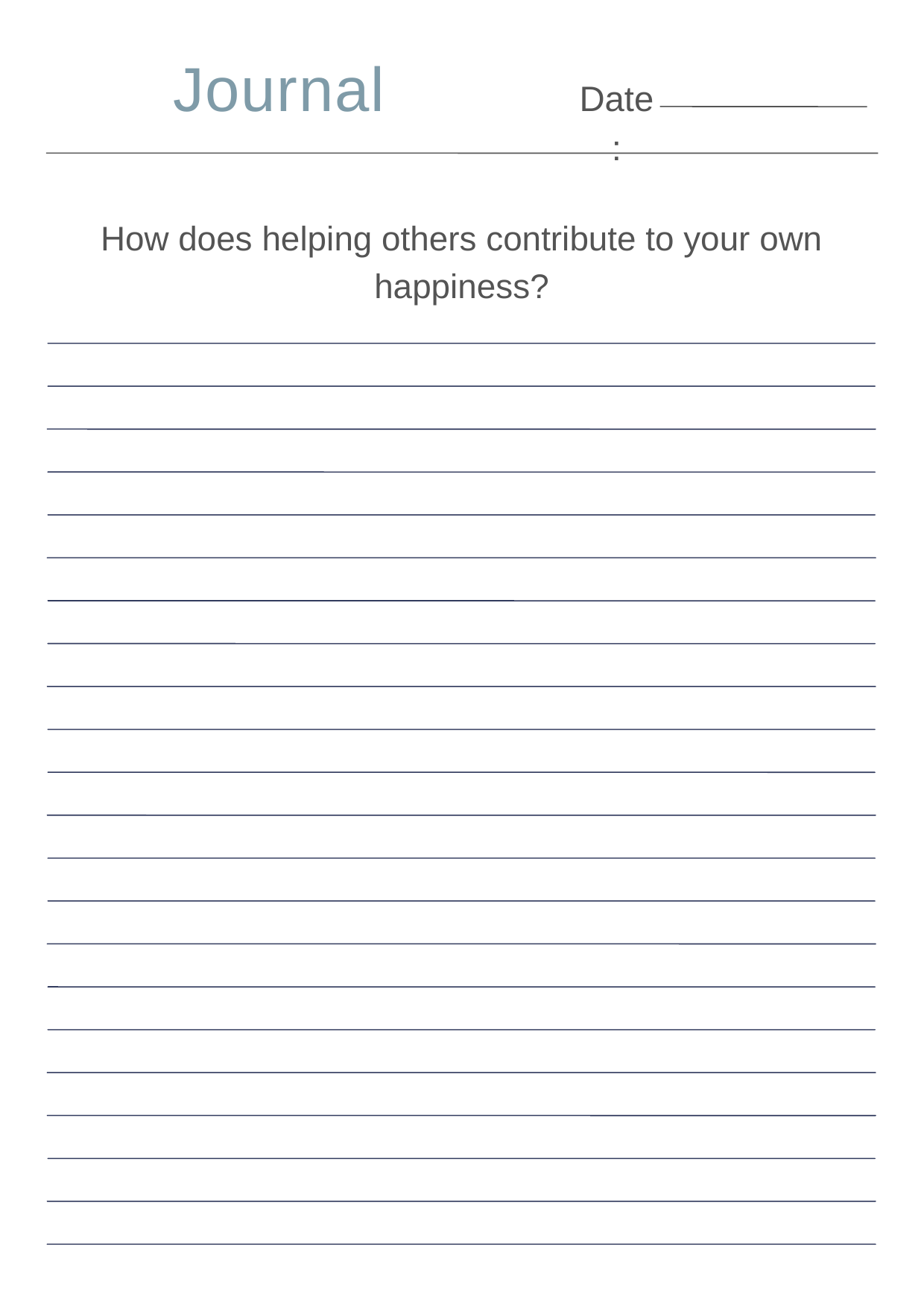

Journal
Date:

How does helping others contribute to your own happiness?